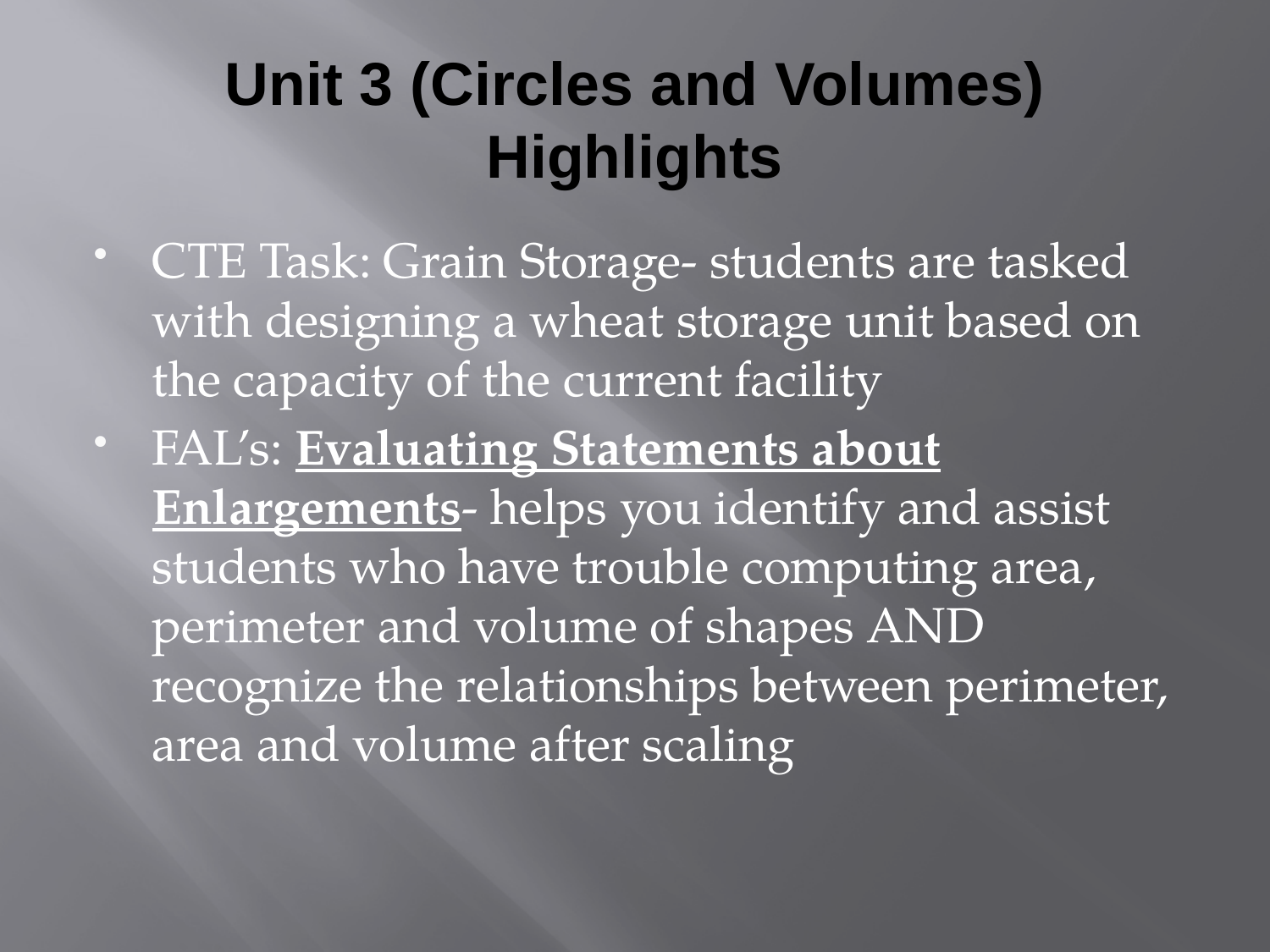

# Unit 3 (Circles and Volumes) Highlights
CTE Task: Grain Storage- students are tasked with designing a wheat storage unit based on the capacity of the current facility
FAL’s: Evaluating Statements about Enlargements- helps you identify and assist students who have trouble computing area, perimeter and volume of shapes AND recognize the relationships between perimeter, area and volume after scaling